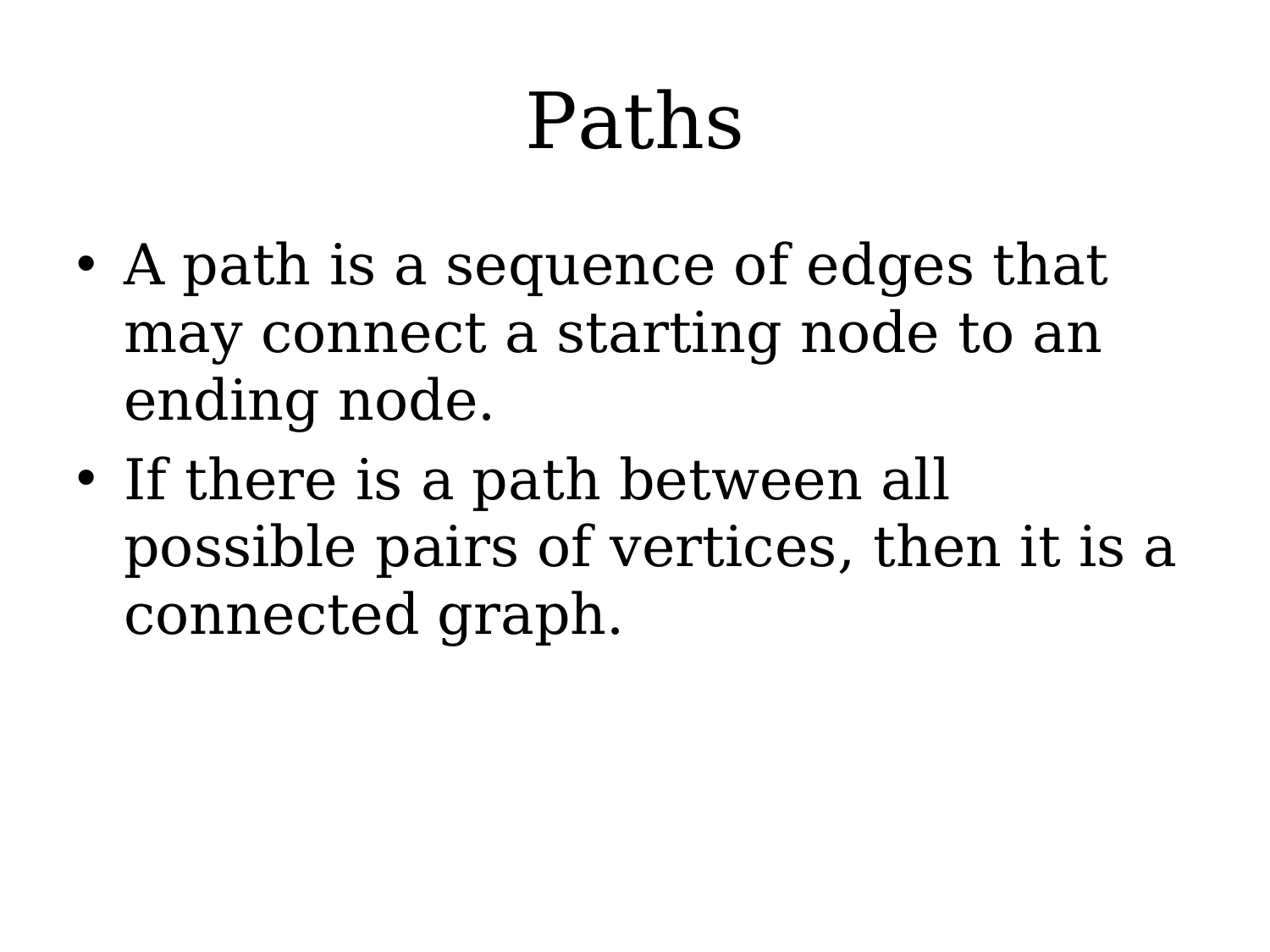

# Paths
A path is a sequence of edges that may connect a starting node to an ending node.
If there is a path between all possible pairs of vertices, then it is a connected graph.